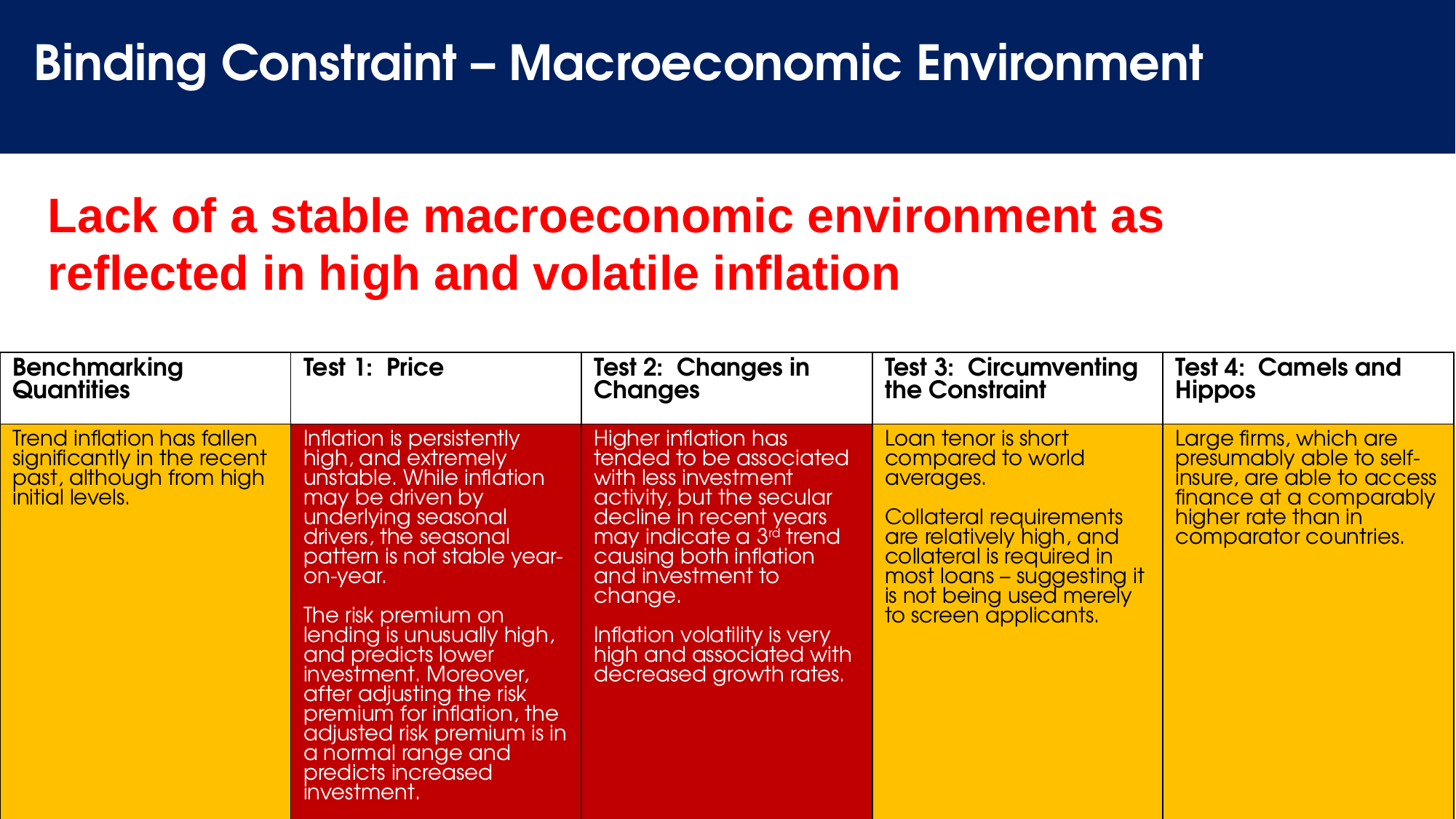

Binding Constraint – Macroeconomic Environment
Lack of a stable macroeconomic environment as reflected in high and volatile inflation

| Benchmarking Quantities | Test 1: Price | Test 2: Changes in Changes | Test 3: Circumventing the Constraint | Test 4: Camels and Hippos |
| --- | --- | --- | --- | --- |
| Trend inflation has fallen significantly in the recent past, although from high initial levels. | Inflation is persistently high, and extremely unstable. While inflation may be driven by underlying seasonal drivers, the seasonal pattern is not stable year-on-year. The risk premium on lending is unusually high, and predicts lower investment. Moreover, after adjusting the risk premium for inflation, the adjusted risk premium is in a normal range and predicts increased investment. | Higher inflation has tended to be associated with less investment activity, but the secular decline in recent years may indicate a 3rd trend causing both inflation and investment to change. Inflation volatility is very high and associated with decreased growth rates. | Loan tenor is short compared to world averages. Collateral requirements are relatively high, and collateral is required in most loans – suggesting it is not being used merely to screen applicants. | Large firms, which are presumably able to self-insure, are able to access finance at a comparably higher rate than in comparator countries. |
2